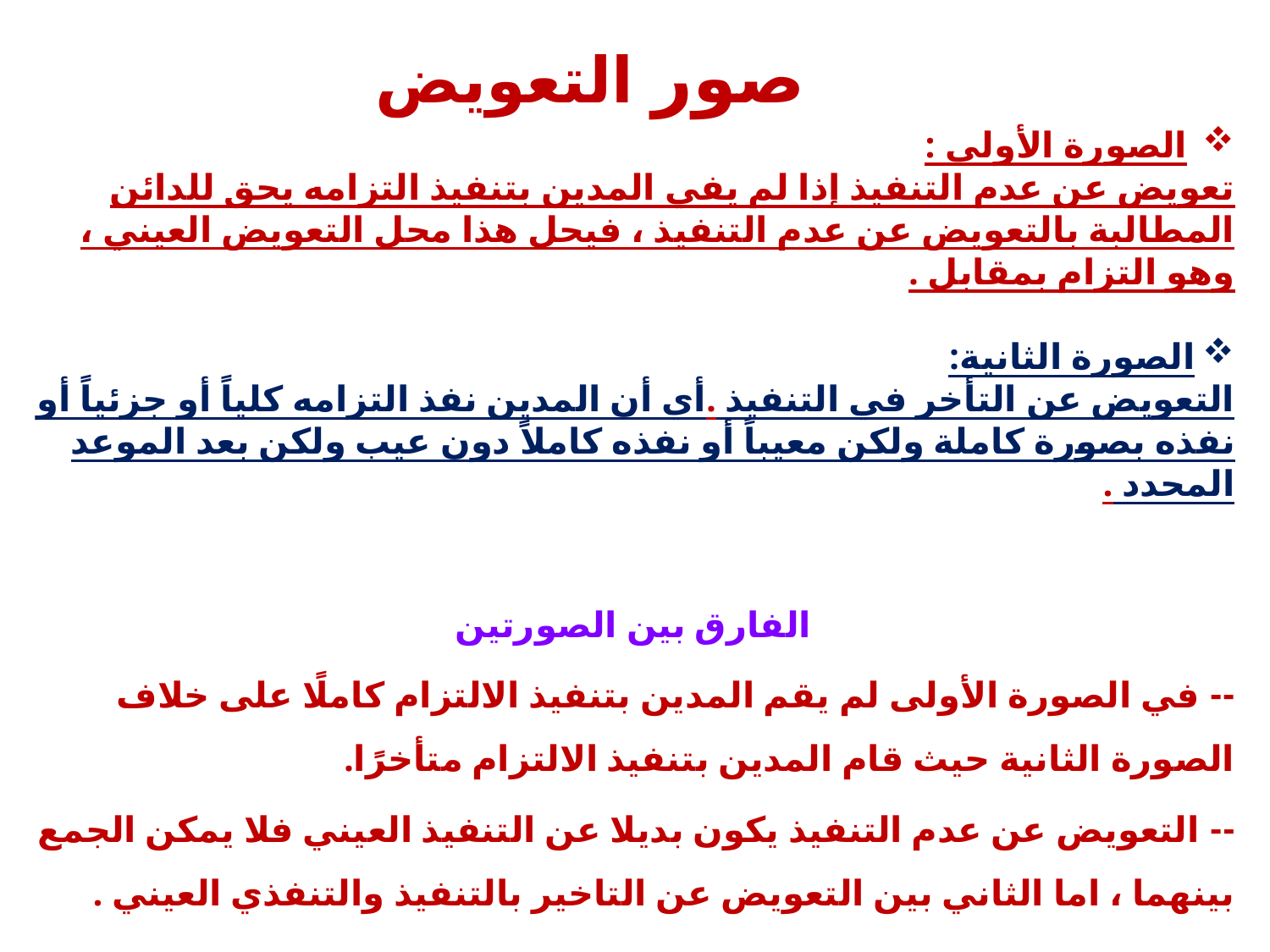

صور التعويض

الصورة الأولى :
تعويض عن عدم التنفيذ إذا لم يفي المدين بتنفيذ التزامه يحق للدائن المطالبة بالتعويض عن عدم التنفيذ ، فيحل هذا محل التعويض العيني ، وهو التزام بمقابل .

الصورة الثانية:
التعويض عن التأخر في التنفيذ .أي أن المدين نفذ التزامه كلياً أو جزئياً أو نفذه بصورة كاملة ولكن معيباً أو نفذه كاملاً دون عيب ولكن بعد الموعد المحدد .

الفارق بين الصورتين
-- في الصورة الأولى لم يقم المدين بتنفيذ الالتزام كاملًا على خلاف الصورة الثانية حيث قام المدين بتنفيذ الالتزام متأخرًا.
-- التعويض عن عدم التنفيذ يكون بديلا عن التنفيذ العيني فلا يمكن الجمع بينهما ، اما الثاني بين التعويض عن التاخير بالتنفيذ والتنفذي العيني .